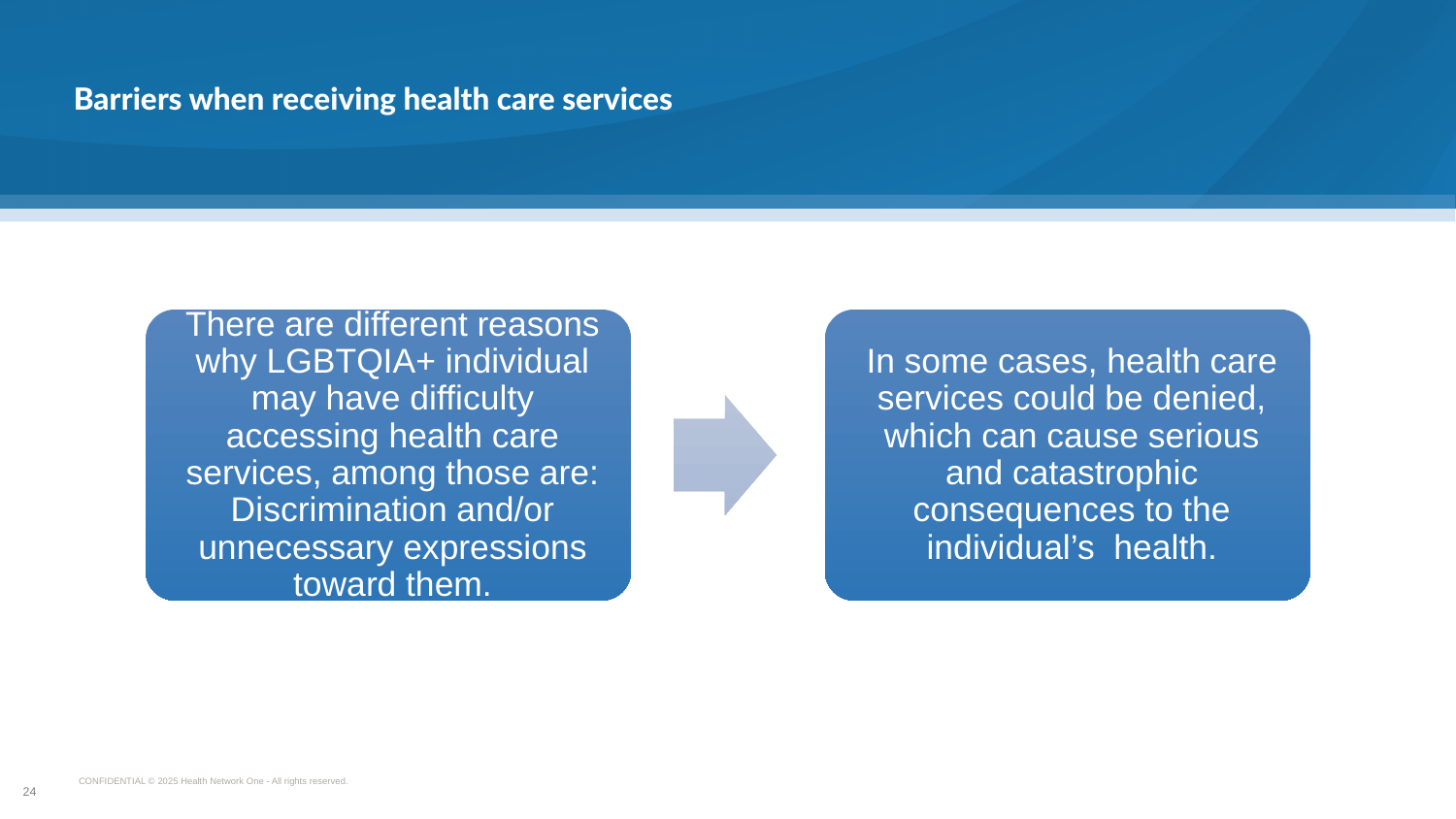

Barriers when receiving health care services
There are different reasons why LGBTQIA+ individual may have difficulty accessing health care services, among those are: Discrimination and/or unnecessary expressions toward them.

In some cases, health care services could be denied, which can cause serious and catastrophic consequences to the individual’s  health.
24